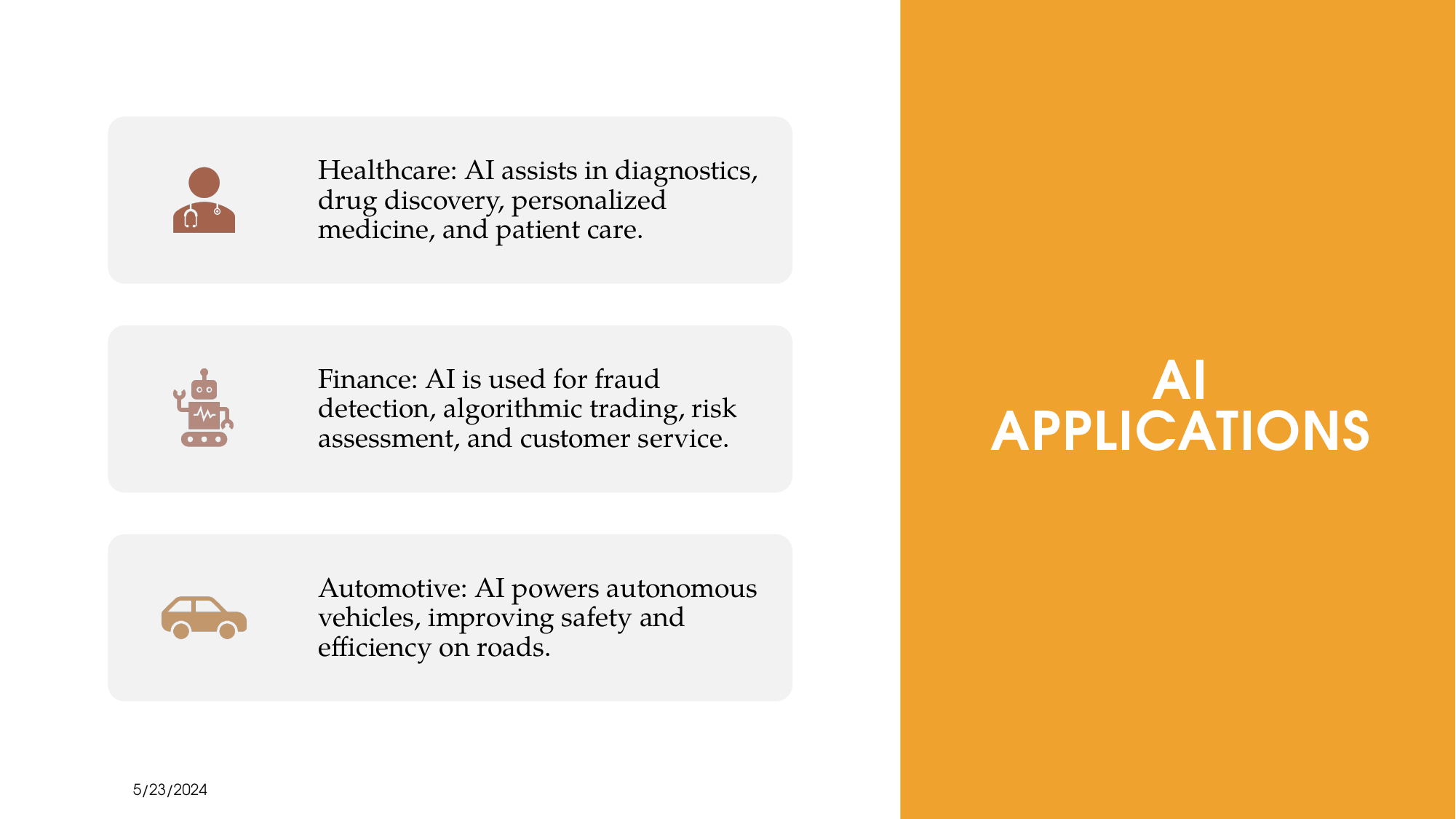

5
# AI Applications
Healthcare: AI assists in diagnostics, drug discovery, personalized medicine, and patient care.
Finance: AI is used for fraud detection, algorithmic trading, risk assessment, and customer service.
Automotive: AI powers autonomous vehicles, improving safety and efficiency on roads.
5/23/2024
Intro to Artitificial Intelligance